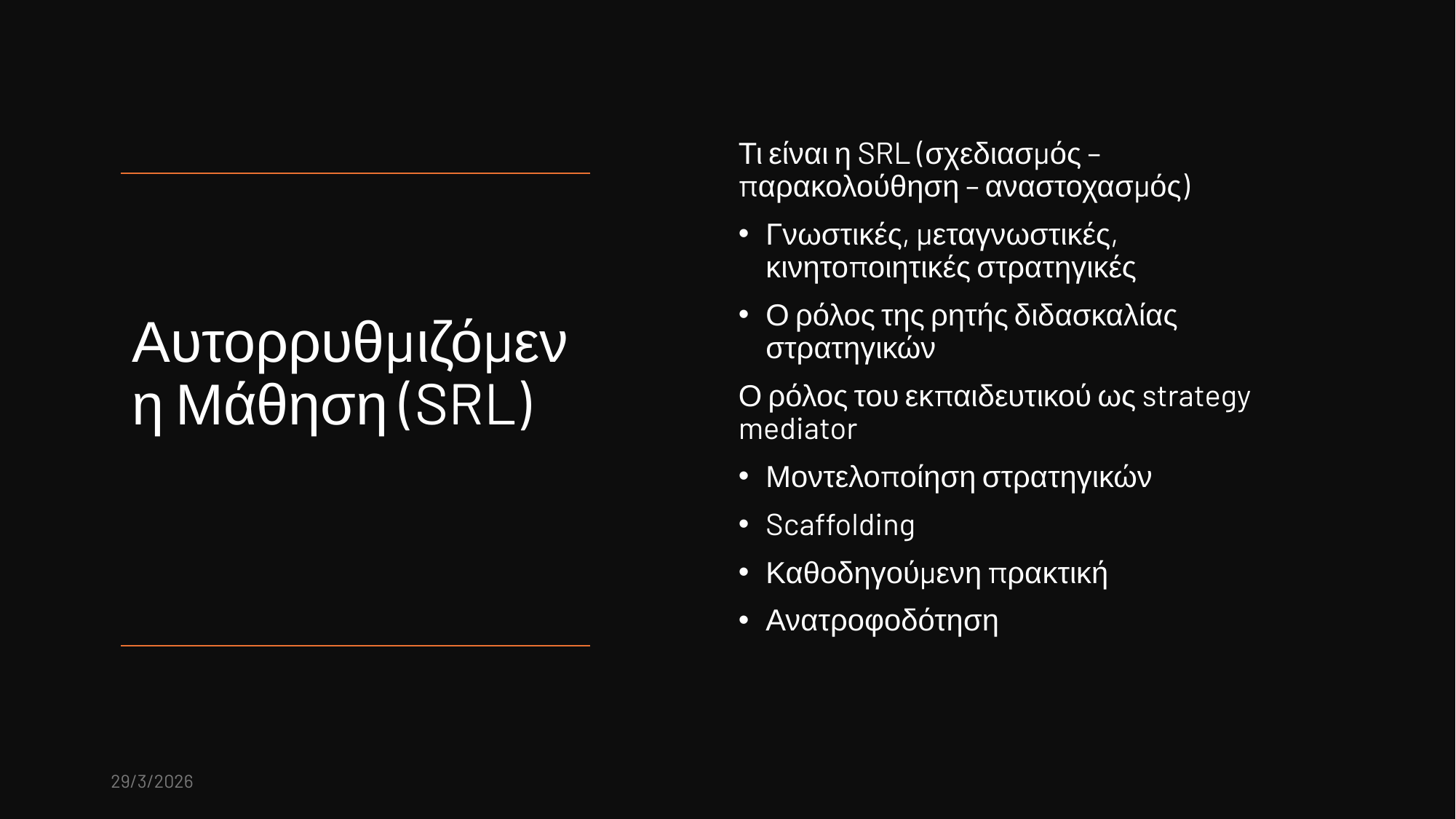

Τι είναι η SRL (σχεδιασμός – παρακολούθηση – αναστοχασμός)
Γνωστικές, μεταγνωστικές, κινητοποιητικές στρατηγικές
Ο ρόλος της ρητής διδασκαλίας στρατηγικών
Ο ρόλος του εκπαιδευτικού ως strategy mediator
Μοντελοποίηση στρατηγικών
Scaffolding
Καθοδηγούμενη πρακτική
Ανατροφοδότηση

# Αυτορρυθμιζόμενη Μάθηση (SRL)
29/3/2026
3